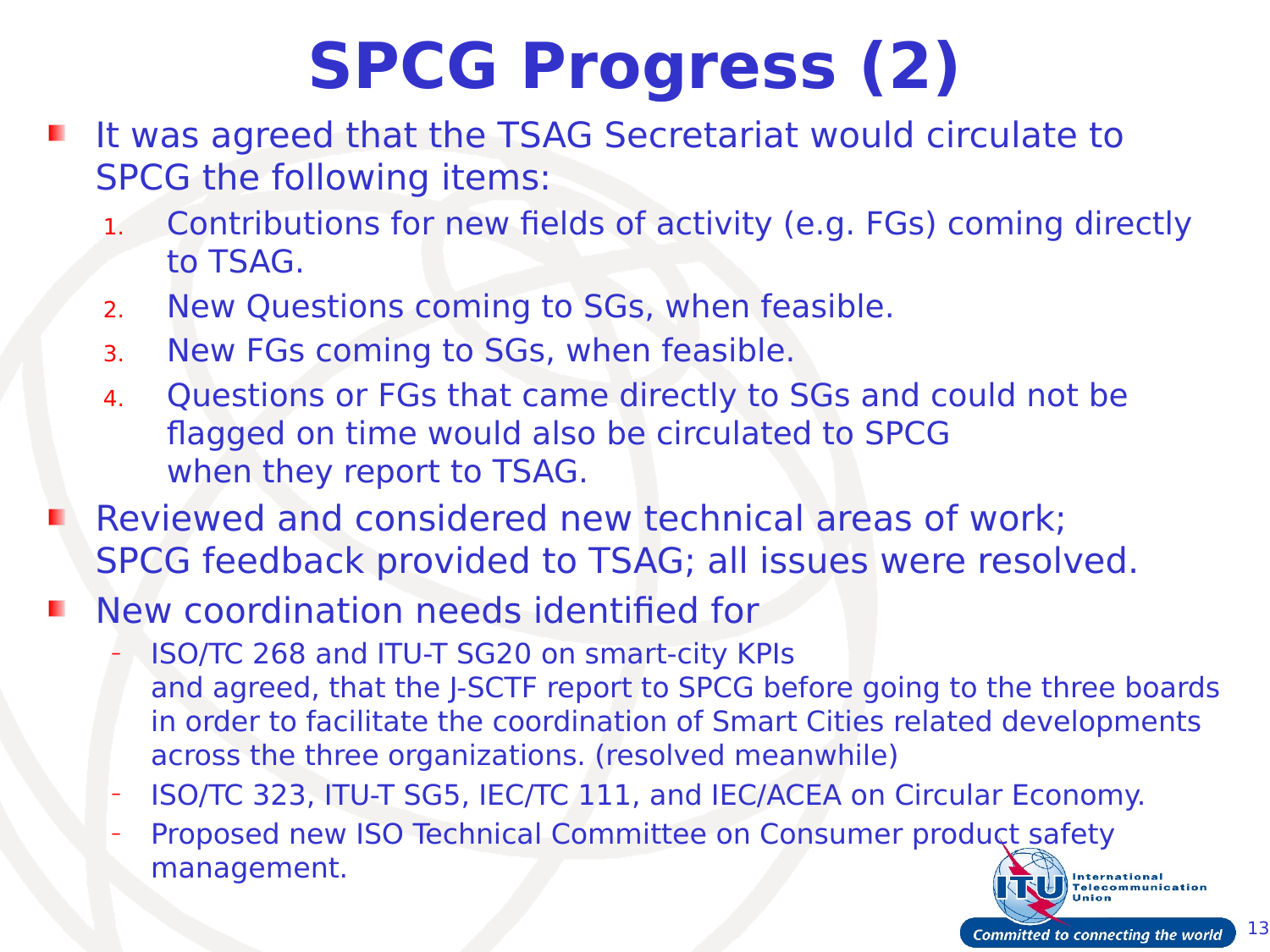

# SPCG Progress (2)
It was agreed that the TSAG Secretariat would circulate to SPCG the following items:
Contributions for new fields of activity (e.g. FGs) coming directly to TSAG.
New Questions coming to SGs, when feasible.
New FGs coming to SGs, when feasible.
Questions or FGs that came directly to SGs and could not be flagged on time would also be circulated to SPCG
when they report to TSAG.
Reviewed and considered new technical areas of work;
SPCG feedback provided to TSAG; all issues were resolved.
New coordination needs identified for
ISO/TC 268 and ITU-T SG20 on smart-city KPIs
and agreed, that the J-SCTF report to SPCG before going to the three boards in order to facilitate the coordination of Smart Cities related developments across the three organizations. (resolved meanwhile)
ISO/TC 323, ITU-T SG5, IEC/TC 111, and IEC/ACEA on Circular Economy.
Proposed new ISO Technical Committee on Consumer product safety management.
13